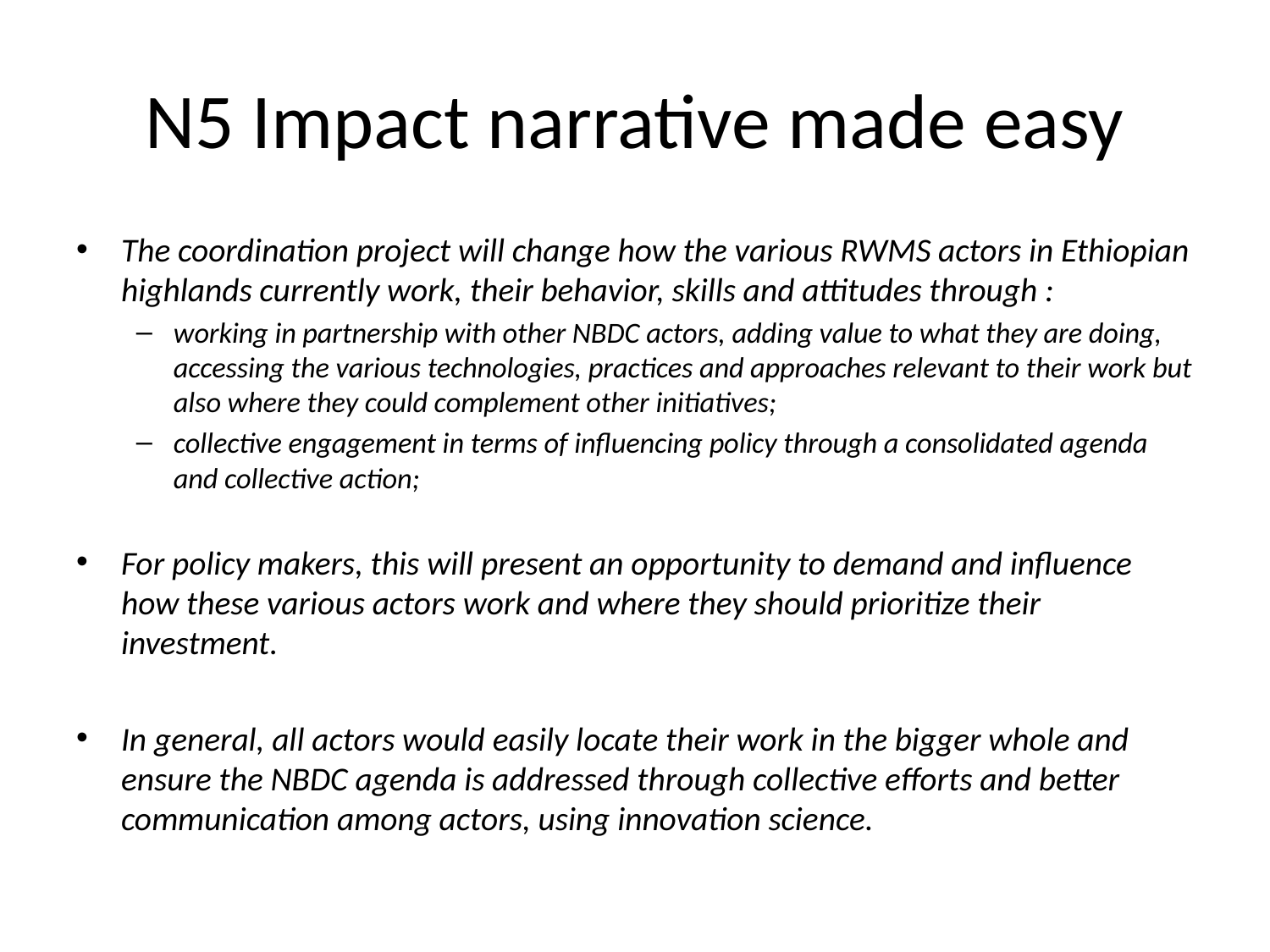

# N5 Impact narrative made easy
The coordination project will change how the various RWMS actors in Ethiopian highlands currently work, their behavior, skills and attitudes through :
working in partnership with other NBDC actors, adding value to what they are doing, accessing the various technologies, practices and approaches relevant to their work but also where they could complement other initiatives;
collective engagement in terms of influencing policy through a consolidated agenda and collective action;

For policy makers, this will present an opportunity to demand and influence how these various actors work and where they should prioritize their investment.

In general, all actors would easily locate their work in the bigger whole and ensure the NBDC agenda is addressed through collective efforts and better communication among actors, using innovation science.